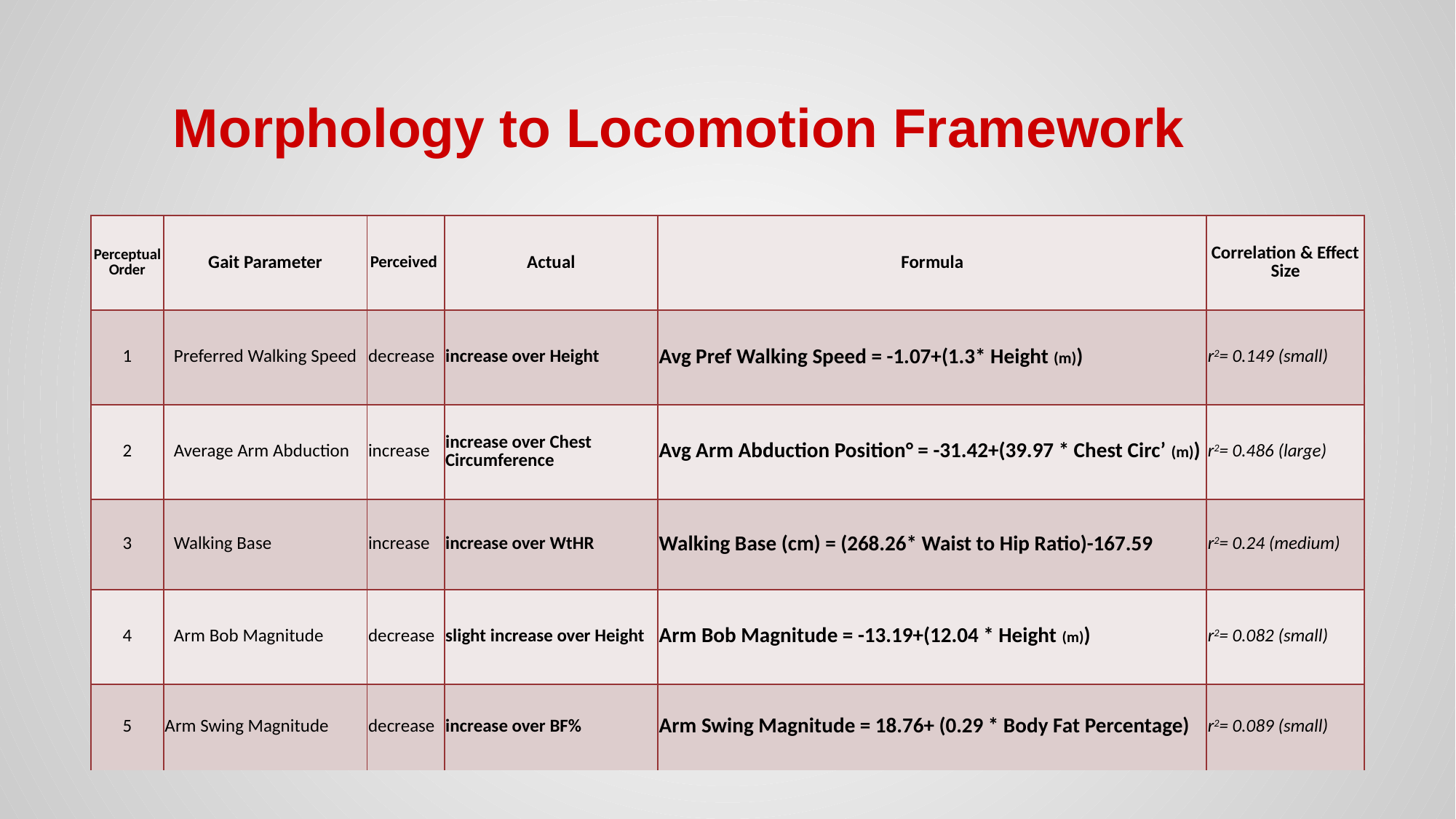

# Morphology to Locomotion Framework
| Perceptual Order | Gait Parameter | Perceived | Actual | Formula | Correlation & Effect Size |
| --- | --- | --- | --- | --- | --- |
| 1 | Preferred Walking Speed | decrease | increase over Height | Avg Pref Walking Speed = -1.07+(1.3\* Height (m)) | r2= 0.149 (small) |
| 2 | Average Arm Abduction | increase | increase over Chest Circumference | Avg Arm Abduction Position° = -31.42+(39.97 \* Chest Circ’ (m)) | r2= 0.486 (large) |
| 3 | Walking Base | increase | increase over WtHR | Walking Base (cm) = (268.26\* Waist to Hip Ratio)-167.59 | r2= 0.24 (medium) |
| 4 | Arm Bob Magnitude | decrease | slight increase over Height | Arm Bob Magnitude = -13.19+(12.04 \* Height (m)) | r2= 0.082 (small) |
| 5 | Arm Swing Magnitude | decrease | increase over BF% | Arm Swing Magnitude = 18.76+ (0.29 \* Body Fat Percentage) | r2= 0.089 (small) |